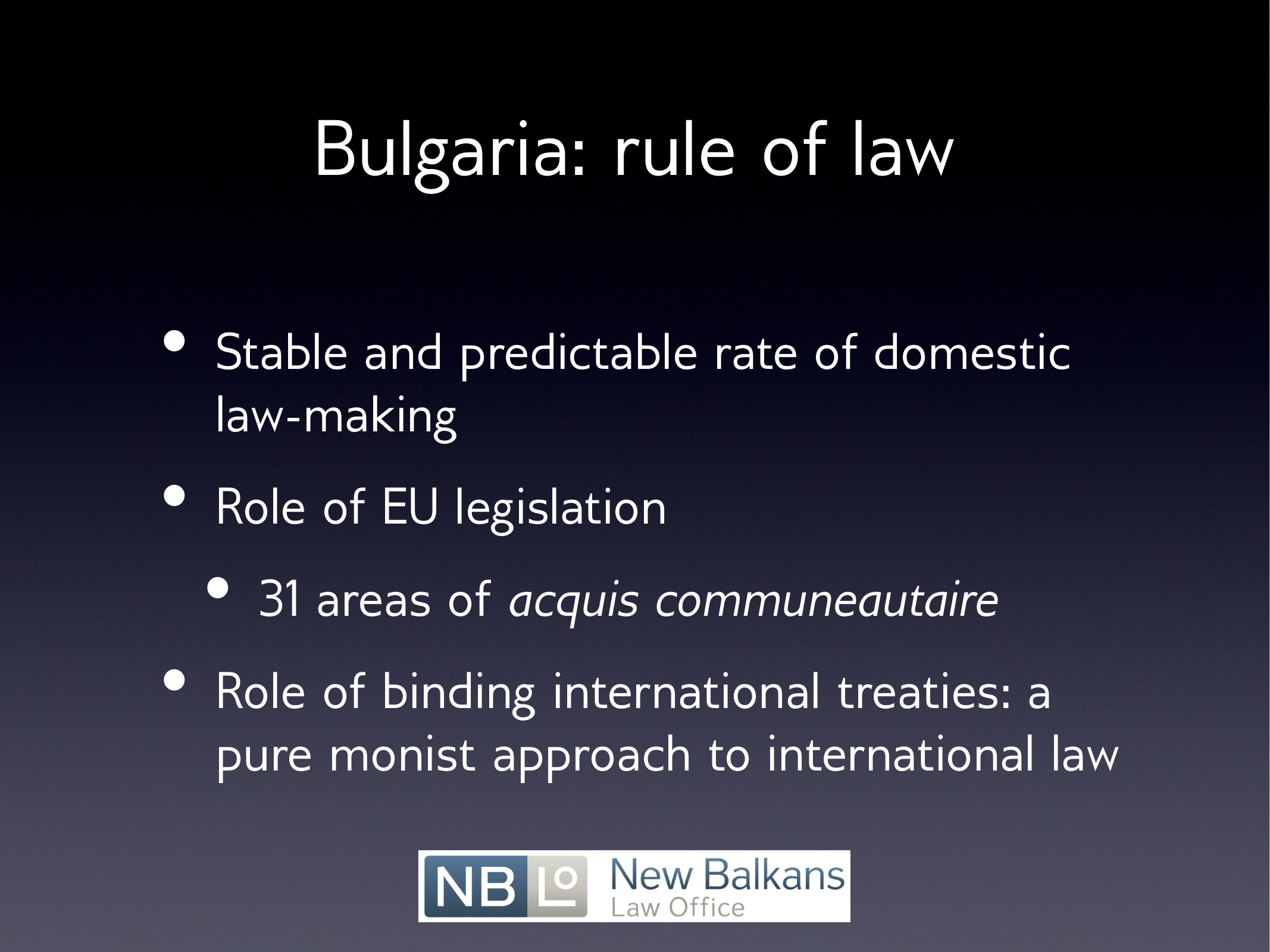

# Bulgaria: rule of law
Stable and predictable rate of domestic law-making
Role of EU legislation
31 areas of acquis communeautaire
Role of binding international treaties: a pure monist approach to international law